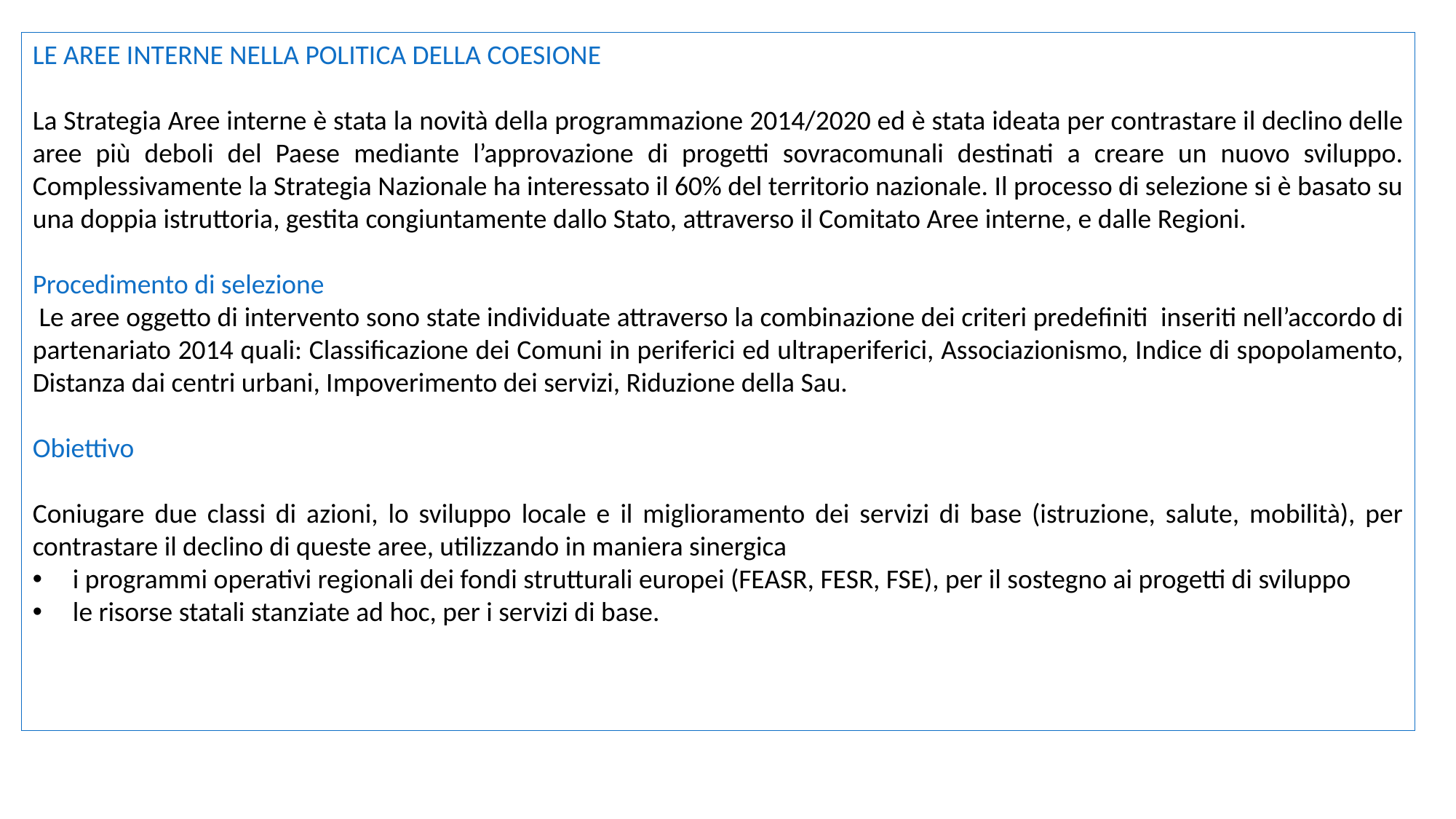

LE AREE INTERNE NELLA POLITICA DELLA COESIONE

La Strategia Aree interne è stata la novità della programmazione 2014/2020 ed è stata ideata per contrastare il declino delle aree più deboli del Paese mediante l’approvazione di progetti sovracomunali destinati a creare un nuovo sviluppo. Complessivamente la Strategia Nazionale ha interessato il 60% del territorio nazionale. Il processo di selezione si è basato su una doppia istruttoria, gestita congiuntamente dallo Stato, attraverso il Comitato Aree interne, e dalle Regioni.

Procedimento di selezione
 Le aree oggetto di intervento sono state individuate attraverso la combinazione dei criteri predefiniti  inseriti nell’accordo di partenariato 2014 quali: Classificazione dei Comuni in periferici ed ultraperiferici, Associazionismo, Indice di spopolamento, Distanza dai centri urbani, Impoverimento dei servizi, Riduzione della Sau.

Obiettivo

Coniugare due classi di azioni, lo sviluppo locale e il miglioramento dei servizi di base (istruzione, salute, mobilità), per contrastare il declino di queste aree, utilizzando in maniera sinergica
 i programmi operativi regionali dei fondi strutturali europei (FEASR, FESR, FSE), per il sostegno ai progetti di sviluppo
 le risorse statali stanziate ad hoc, per i servizi di base.